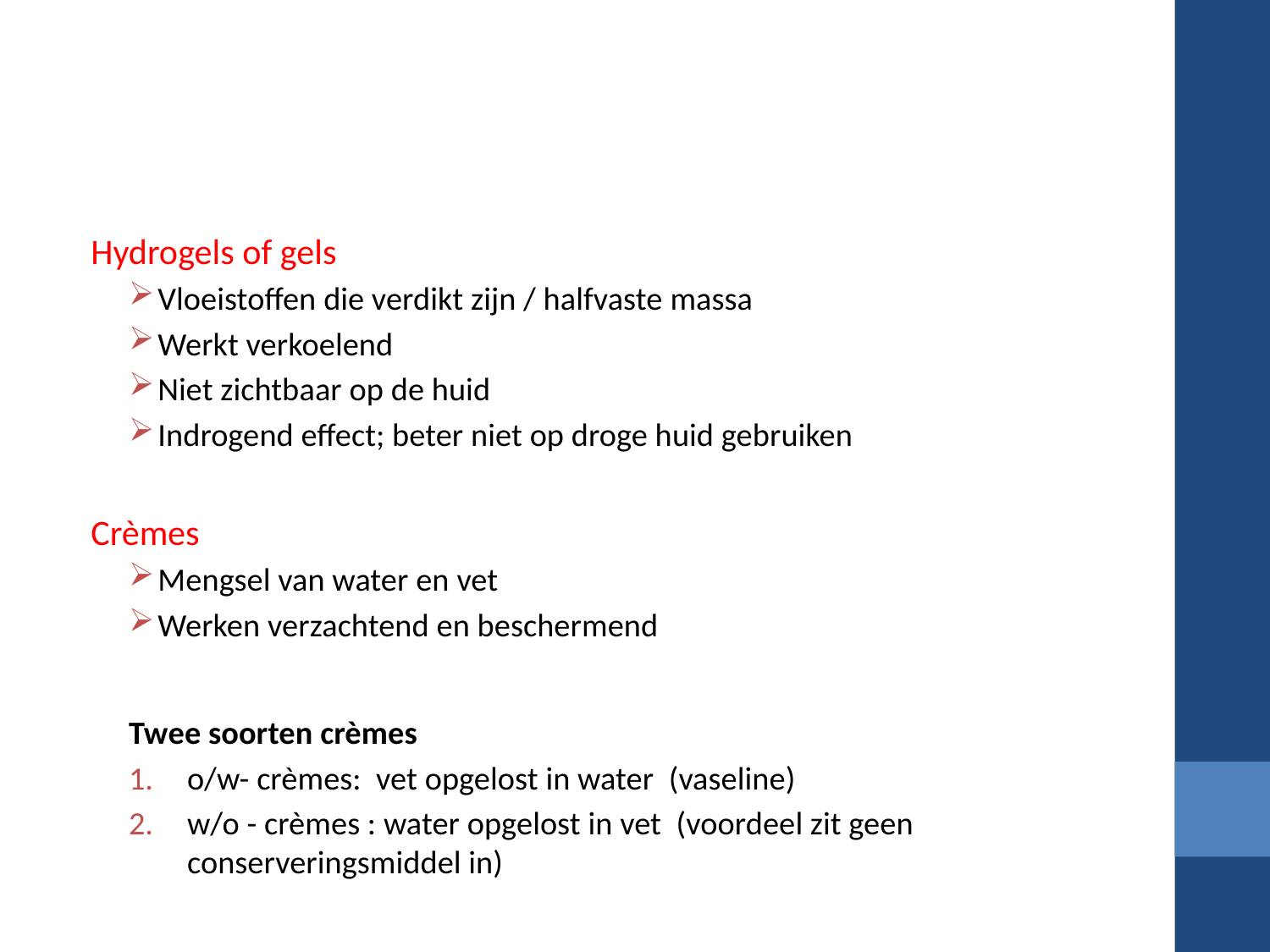

#
Hydrogels of gels
Vloeistoffen die verdikt zijn / halfvaste massa
Werkt verkoelend
Niet zichtbaar op de huid
Indrogend effect; beter niet op droge huid gebruiken

Crèmes
Mengsel van water en vet
Werken verzachtend en beschermend

Twee soorten crèmes
o/w- crèmes:  vet opgelost in water  (vaseline)
w/o - crèmes : water opgelost in vet  (voordeel zit geen conserveringsmiddel in)